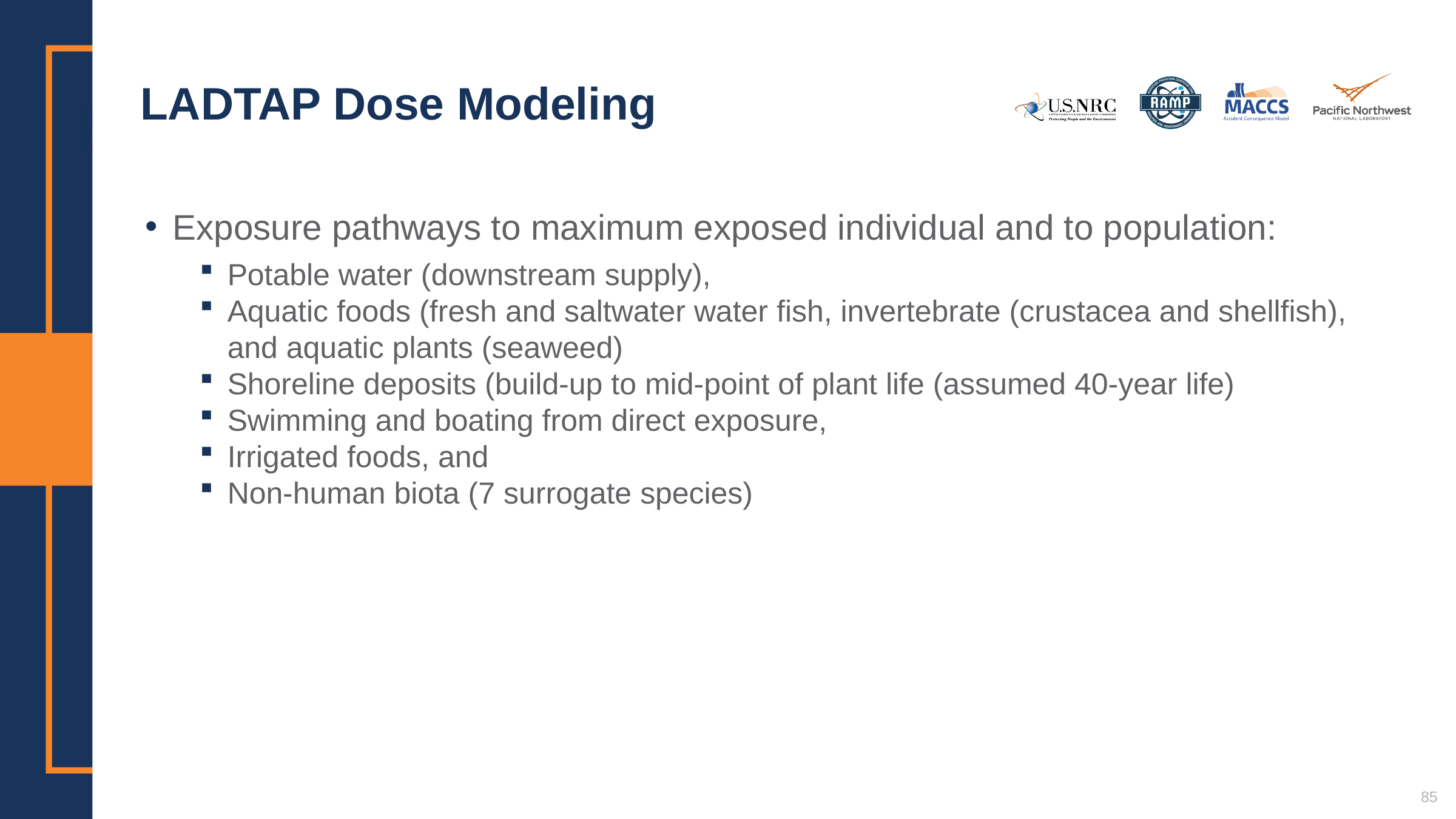

# LADTAP Dose Modeling
Exposure pathways to maximum exposed individual and to population:
Potable water (downstream supply),
Aquatic foods (fresh and saltwater water fish, invertebrate (crustacea and shellfish), and aquatic plants (seaweed)
Shoreline deposits (build-up to mid-point of plant life (assumed 40-year life)
Swimming and boating from direct exposure,
Irrigated foods, and
Non-human biota (7 surrogate species)
85